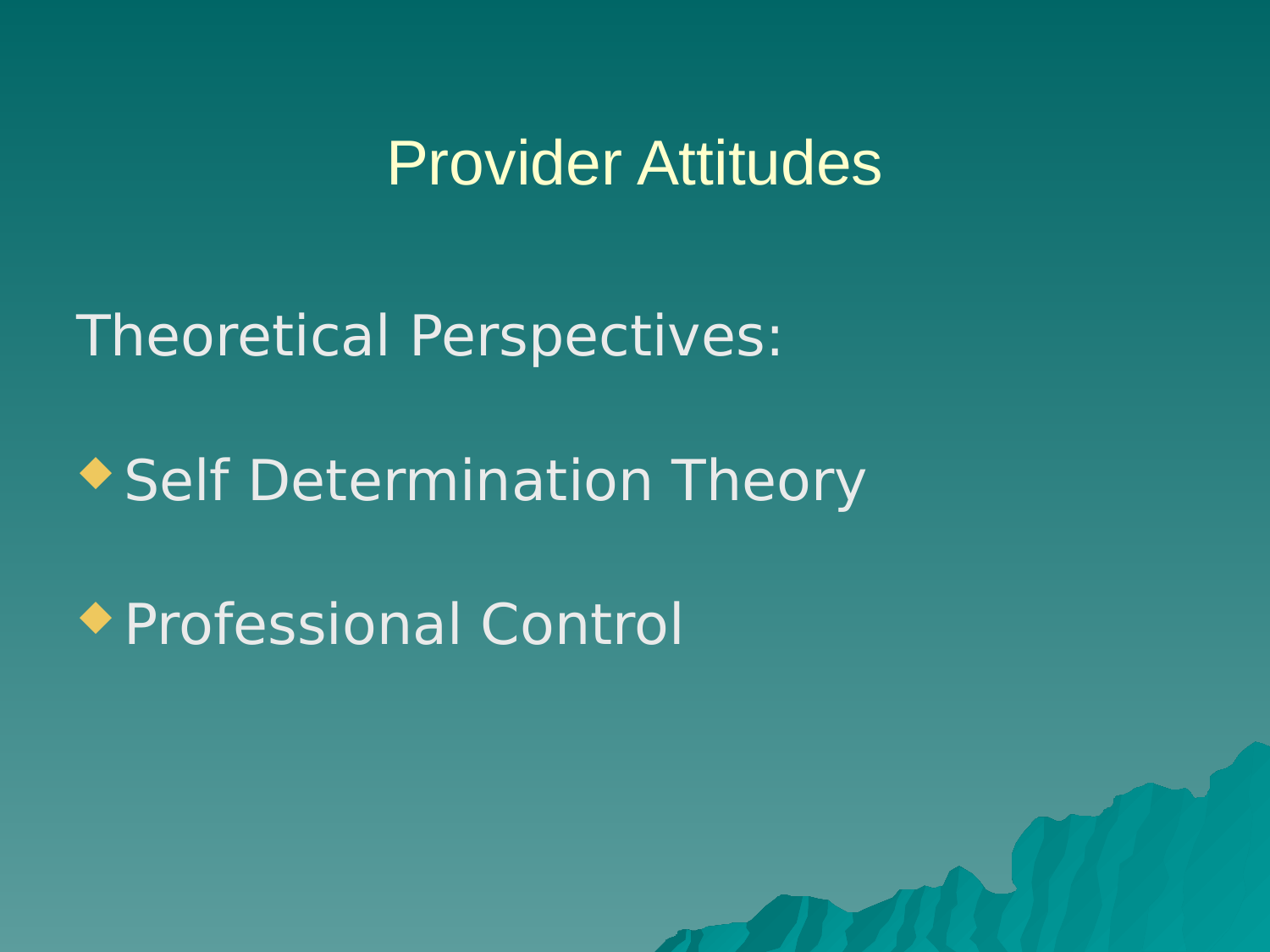

Provider Attitudes

Theoretical Perspectives:

Self Determination Theory

Professional Control